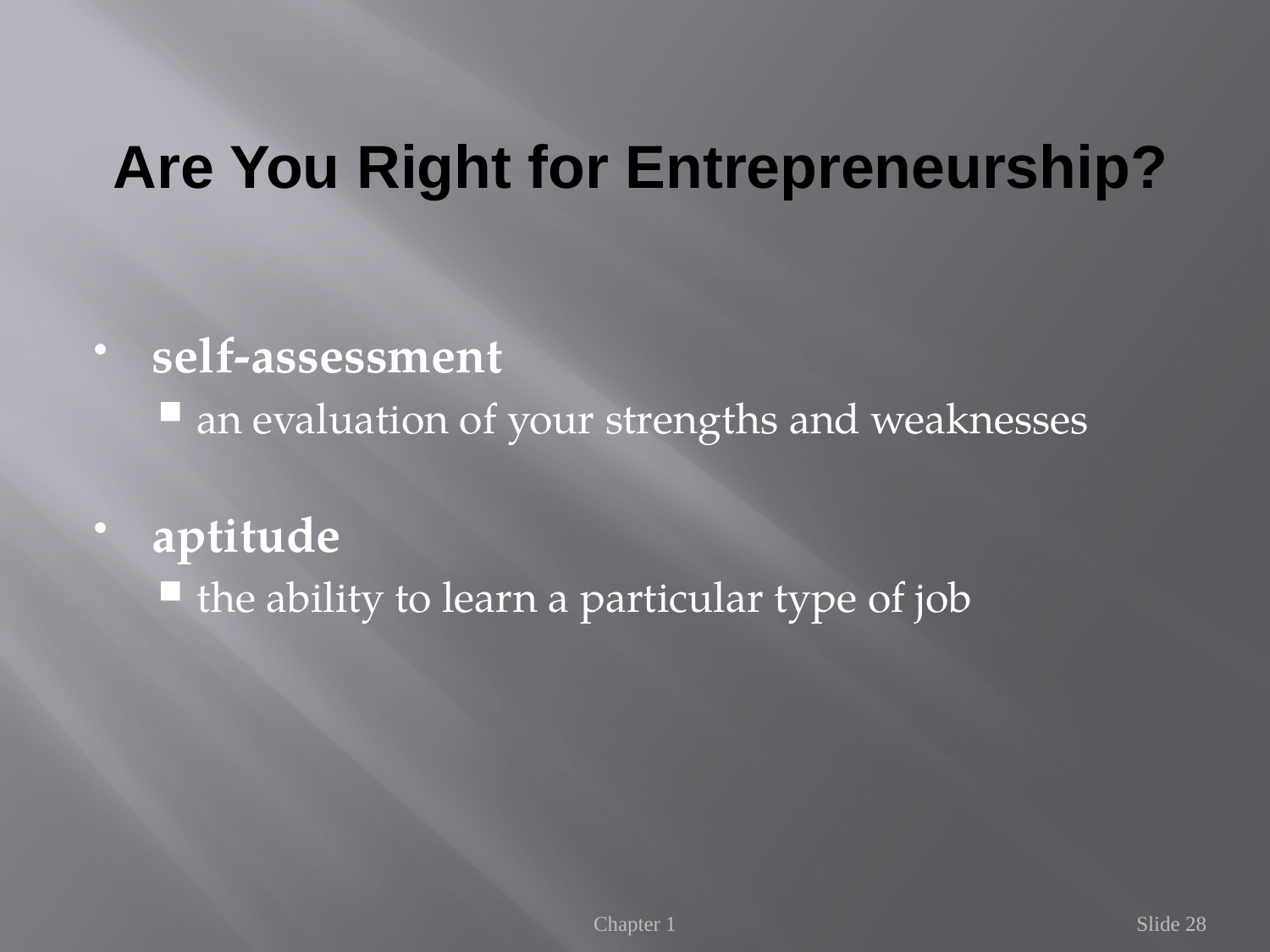

# Are You Right for Entrepreneurship?
self-assessment
an evaluation of your strengths and weaknesses
aptitude
the ability to learn a particular type of job
Chapter 1
Slide 28